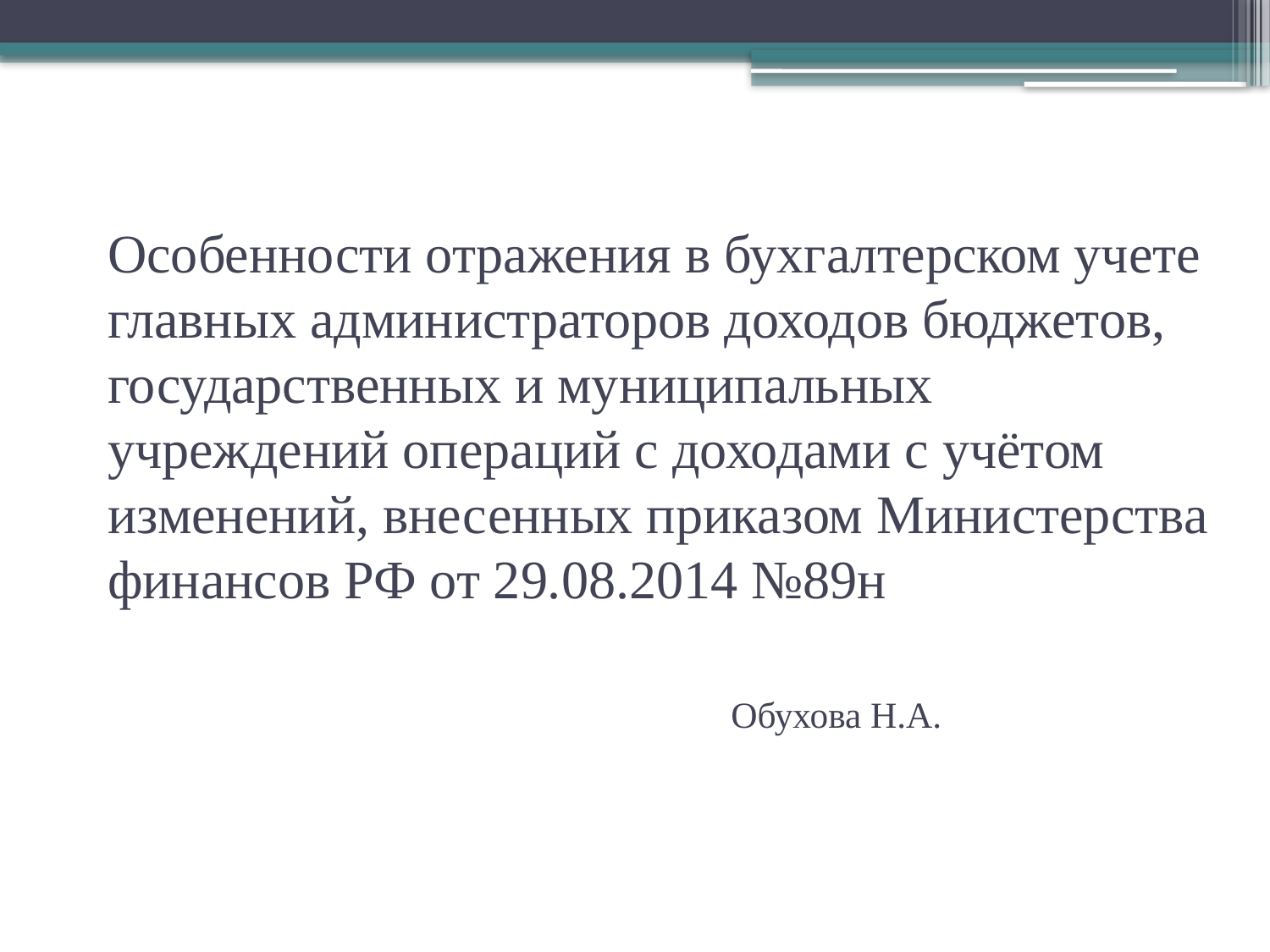

Особенности отражения в бухгалтерском учете главных администраторов доходов бюджетов, государственных и муниципальных учреждений операций с доходами с учётом изменений, внесенных приказом Министерства финансов РФ от 29.08.2014 №89н
                                              Обухова Н.А.